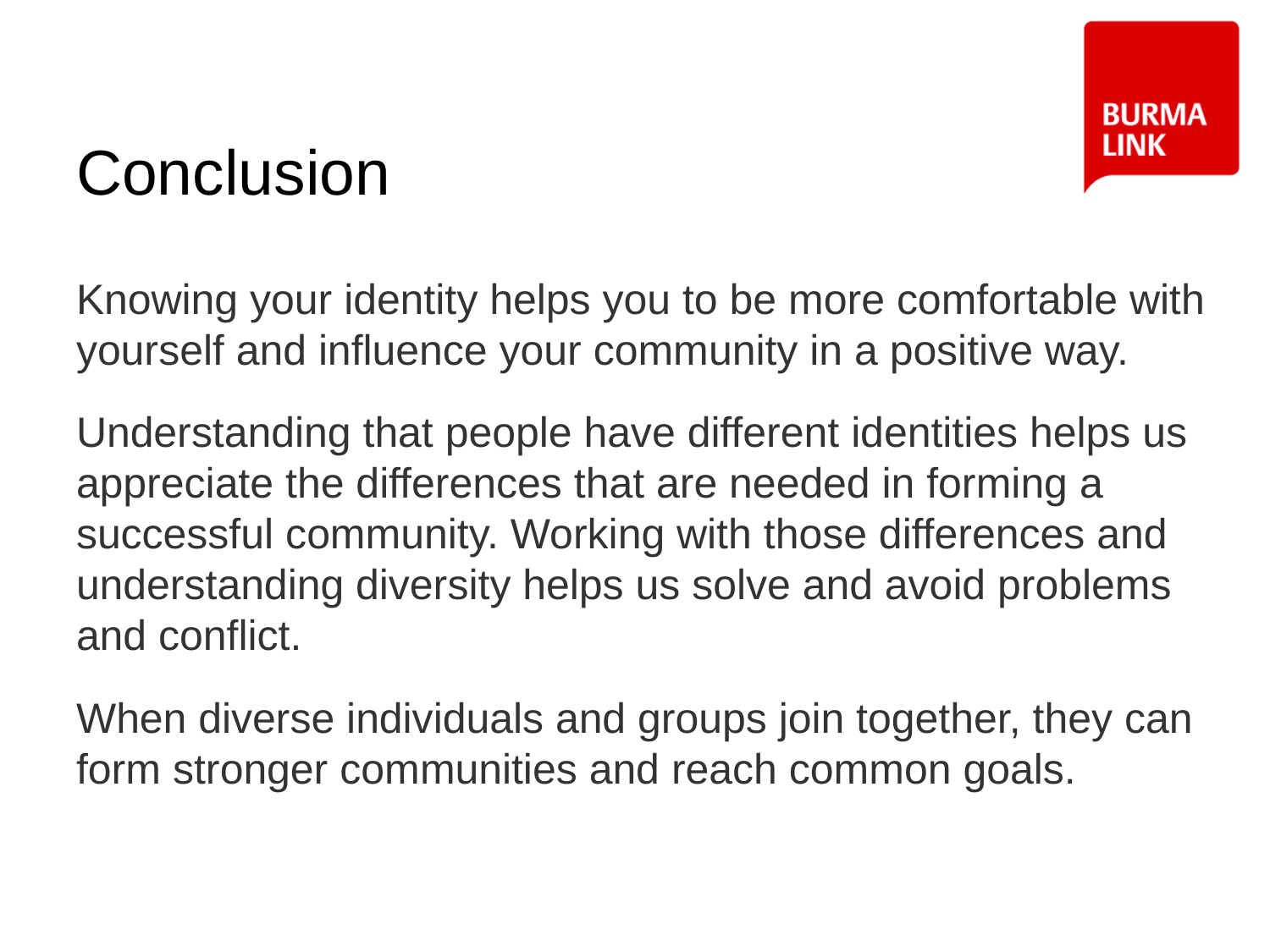

35
# Conclusion
Knowing your identity helps you to be more comfortable with yourself and influence your community in a positive way.
Understanding that people have different identities helps us appreciate the differences that are needed in forming a successful community. Working with those differences and understanding diversity helps us solve and avoid problems and conflict.
When diverse individuals and groups join together, they can form stronger communities and reach common goals.